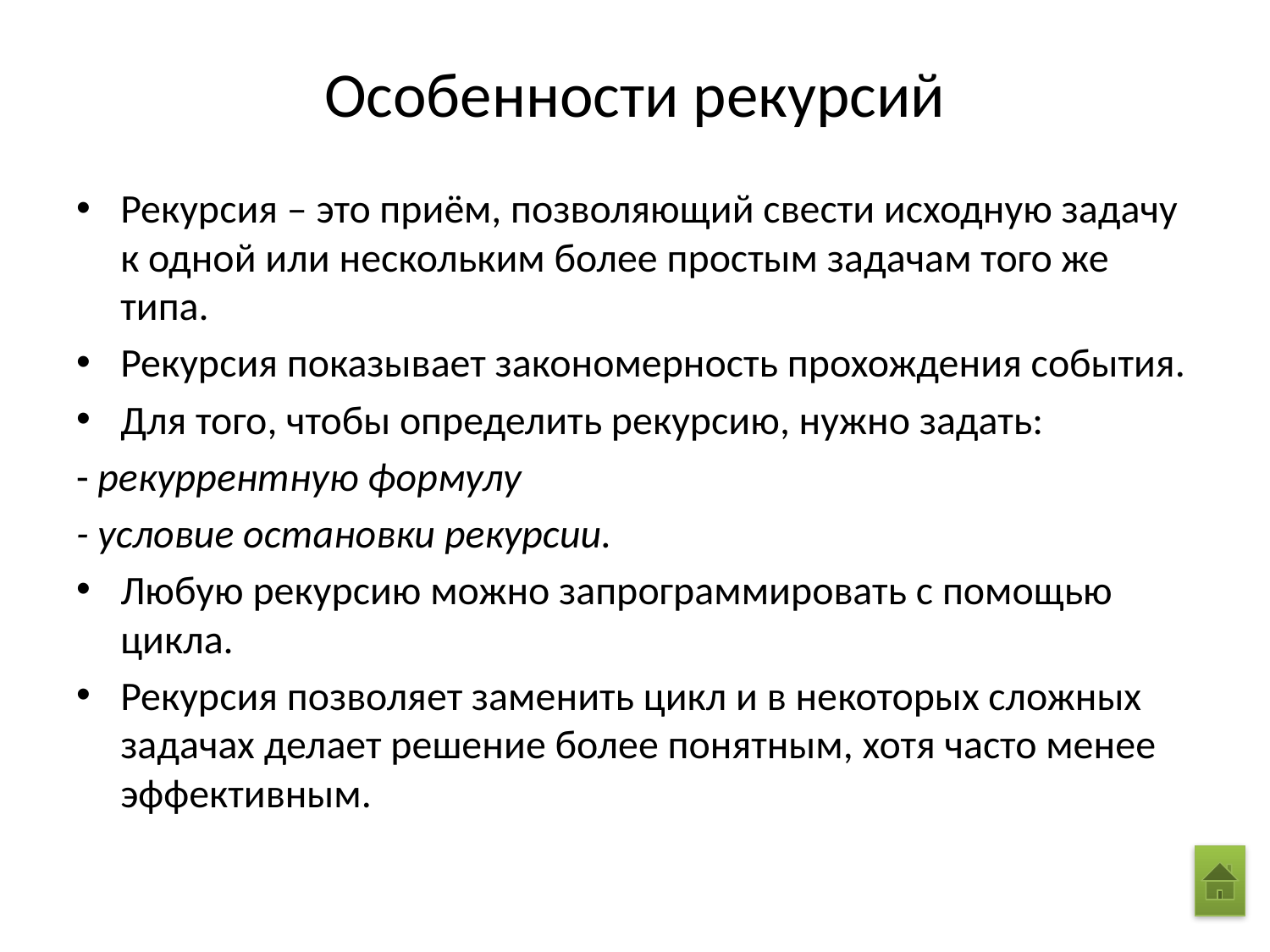

# Особенности рекурсий
Рекурсия – это приём, позволяющий свести исходную задачу к одной или нескольким более простым задачам того же типа.
Рекурсия показывает закономерность прохождения события.
Для того, чтобы определить рекурсию, нужно задать:
- рекуррентную формулу
- условие остановки рекурсии.
Любую рекурсию можно запрограммировать с помощью цикла.
Рекурсия позволяет заменить цикл и в некоторых сложных задачах делает решение более понятным, хотя часто менее эффективным.